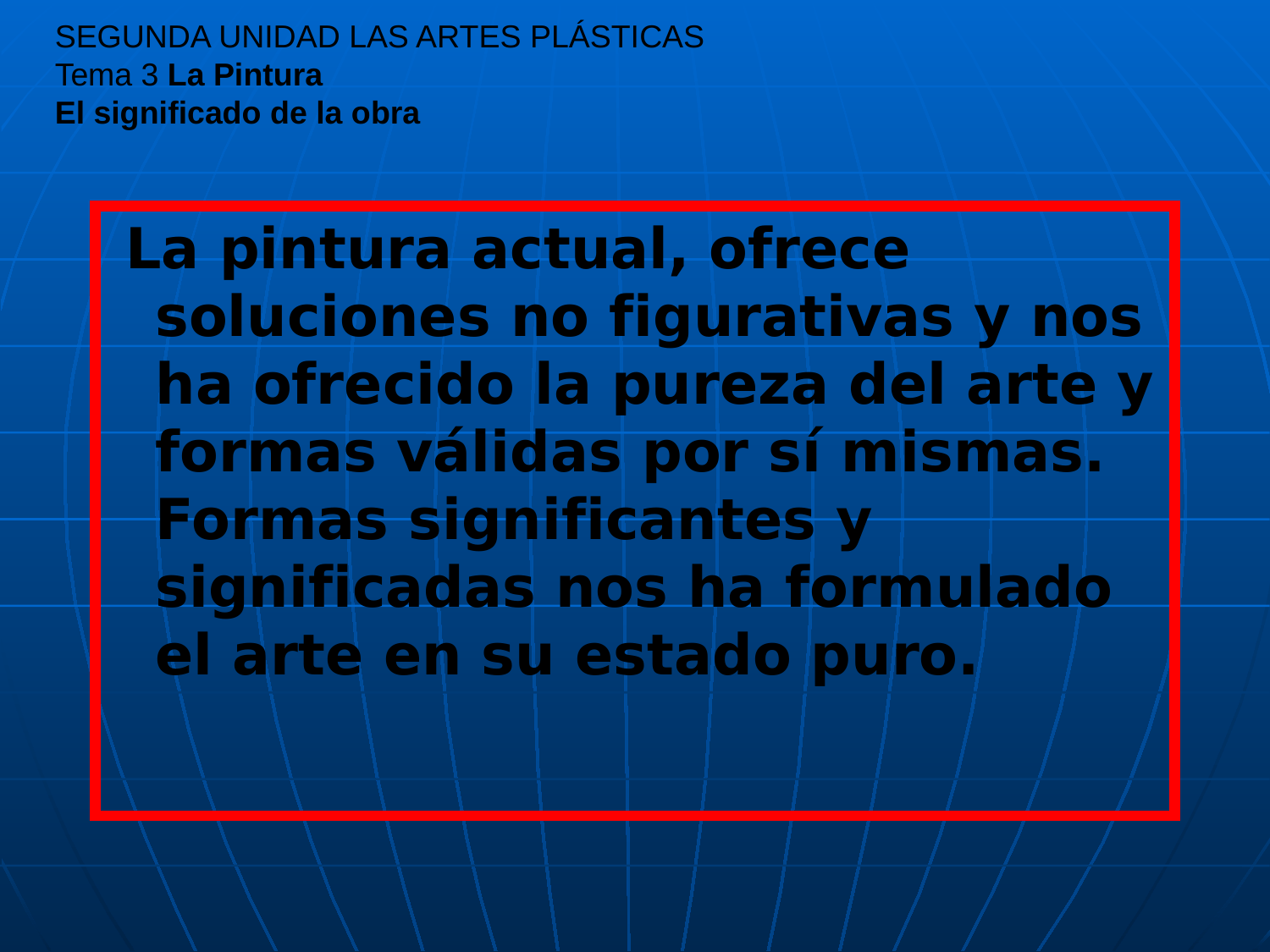

# SEGUNDA UNIDAD LAS ARTES PLÁSTICAS Tema 3 La Pintura El significado de la obra
 La pintura actual, ofrece soluciones no figurativas y nos ha ofrecido la pureza del arte y formas válidas por sí mismas. Formas significantes y significadas nos ha formulado el arte en su estado puro.